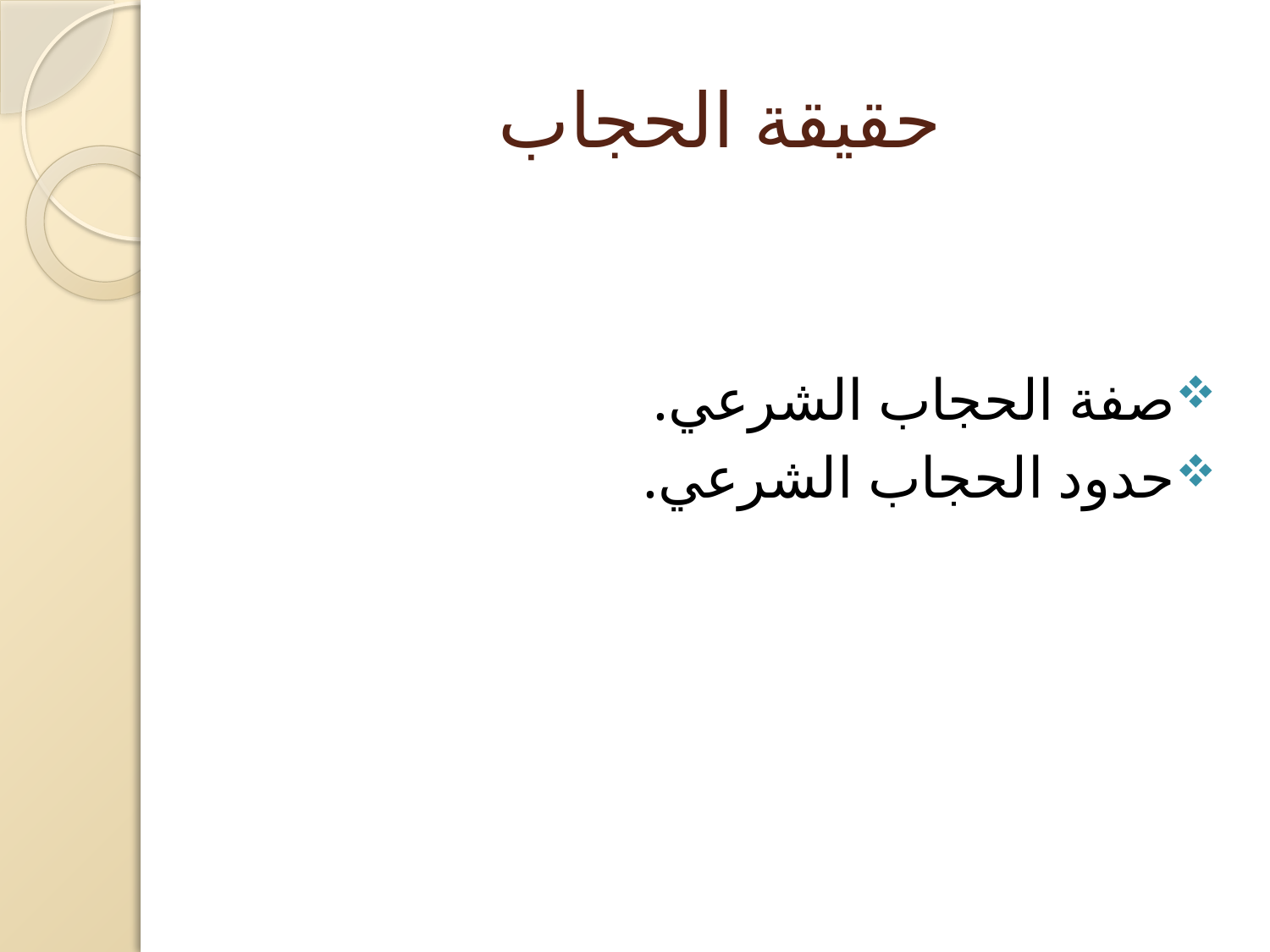

# حقيقة الحجاب

صفة الحجاب الشرعي.
حدود الحجاب الشرعي.